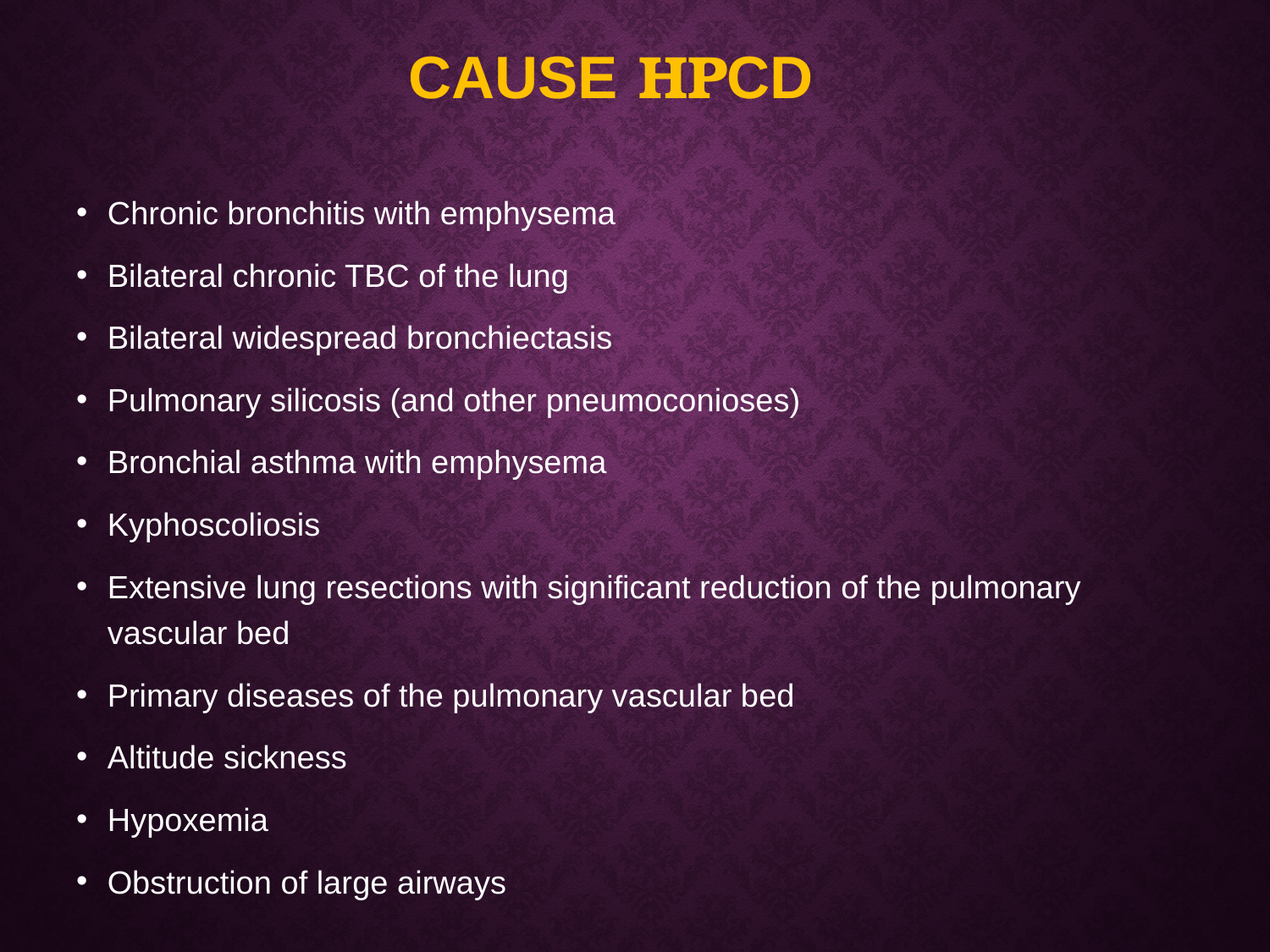

# Cause HPCD
Chronic bronchitis with emphysema
Bilateral chronic TBC of the lung
Bilateral widespread bronchiectasis
Pulmonary silicosis (and other pneumoconioses)
Bronchial asthma with emphysema
Kyphoscoliosis
Extensive lung resections with significant reduction of the pulmonary vascular bed
Primary diseases of the pulmonary vascular bed
Altitude sickness
Hypoxemia
Obstruction of large airways